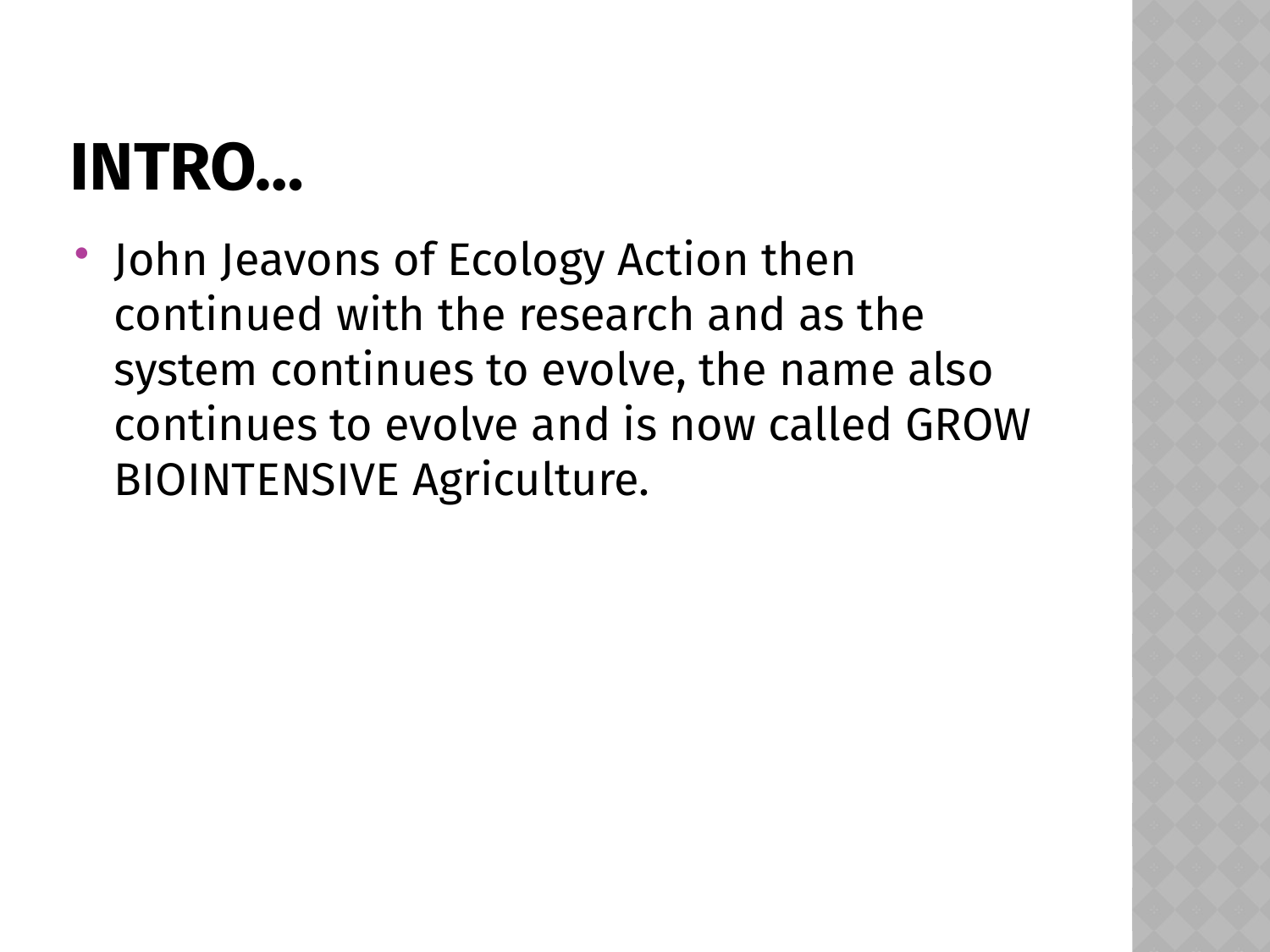

# Intro…
John Jeavons of Ecology Action then  continued with the research and as the system continues to evolve, the name also continues to evolve and is now called GROW BIOINTENSIVE Agriculture.